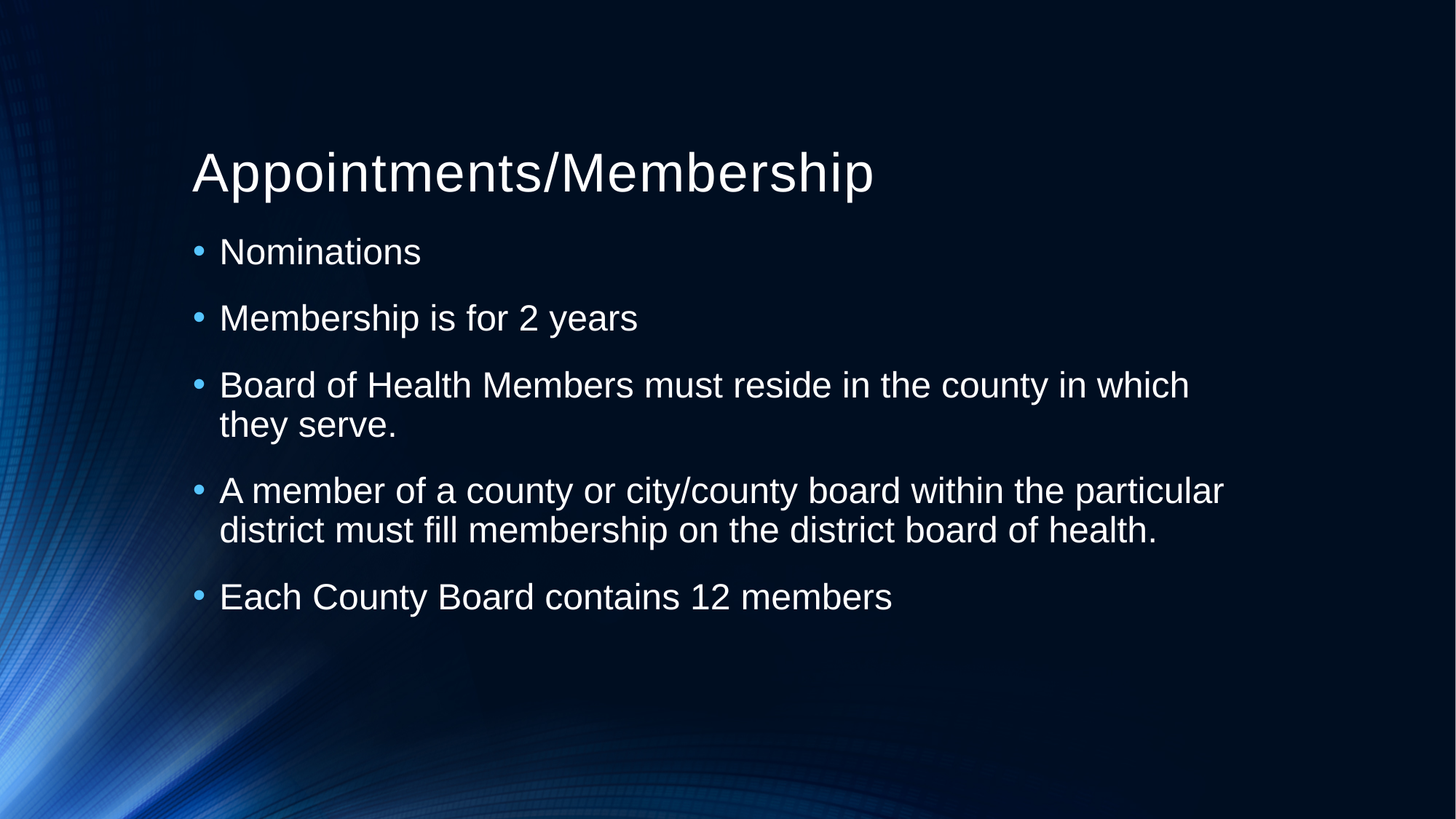

# Appointments/Membership
Nominations
Membership is for 2 years
Board of Health Members must reside in the county in which they serve.
A member of a county or city/county board within the particular district must fill membership on the district board of health.
Each County Board contains 12 members